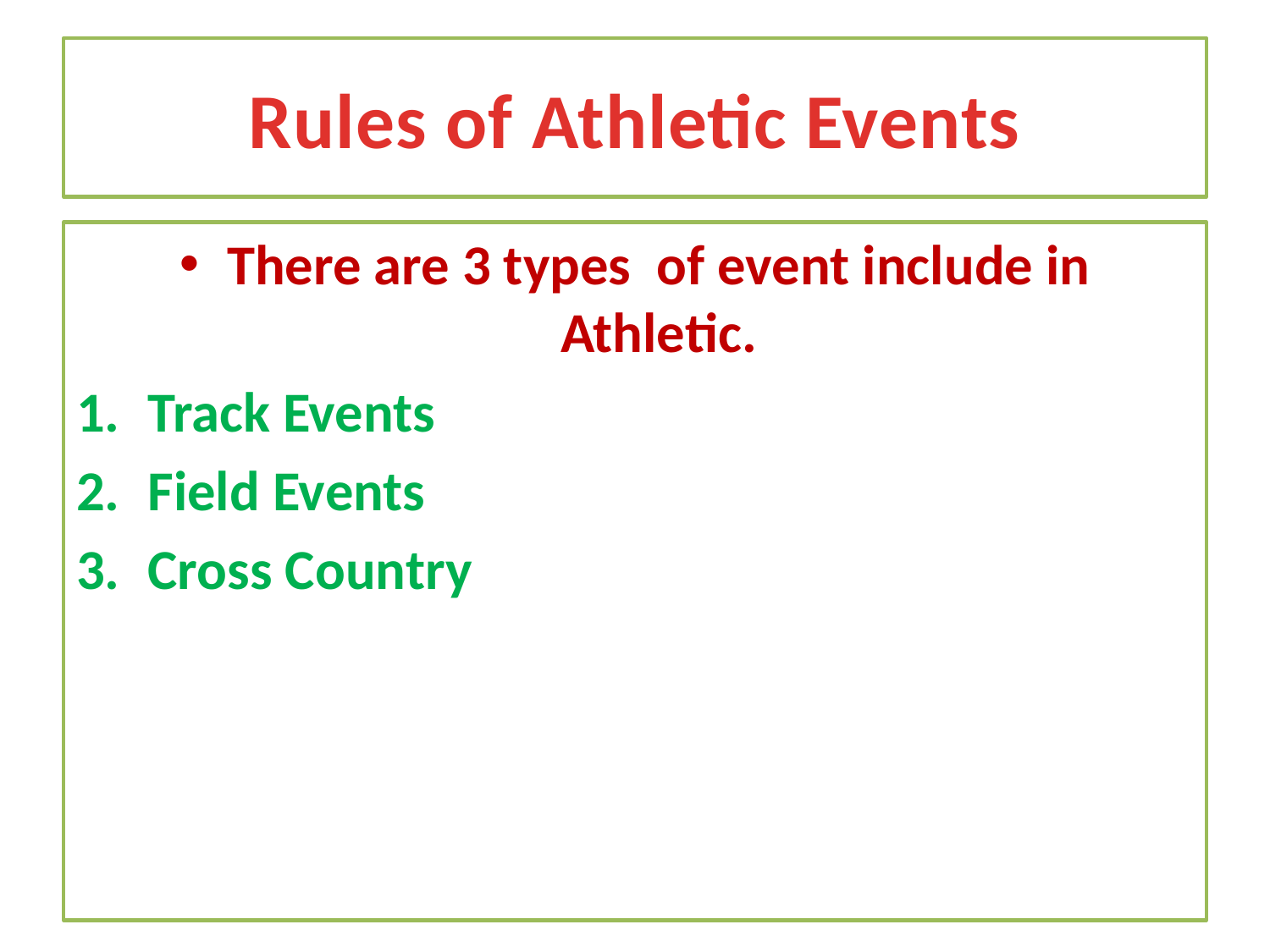

# Rules of Athletic Events
There are 3 types  of event include in Athletic.
Track Events
Field Events
Cross Country